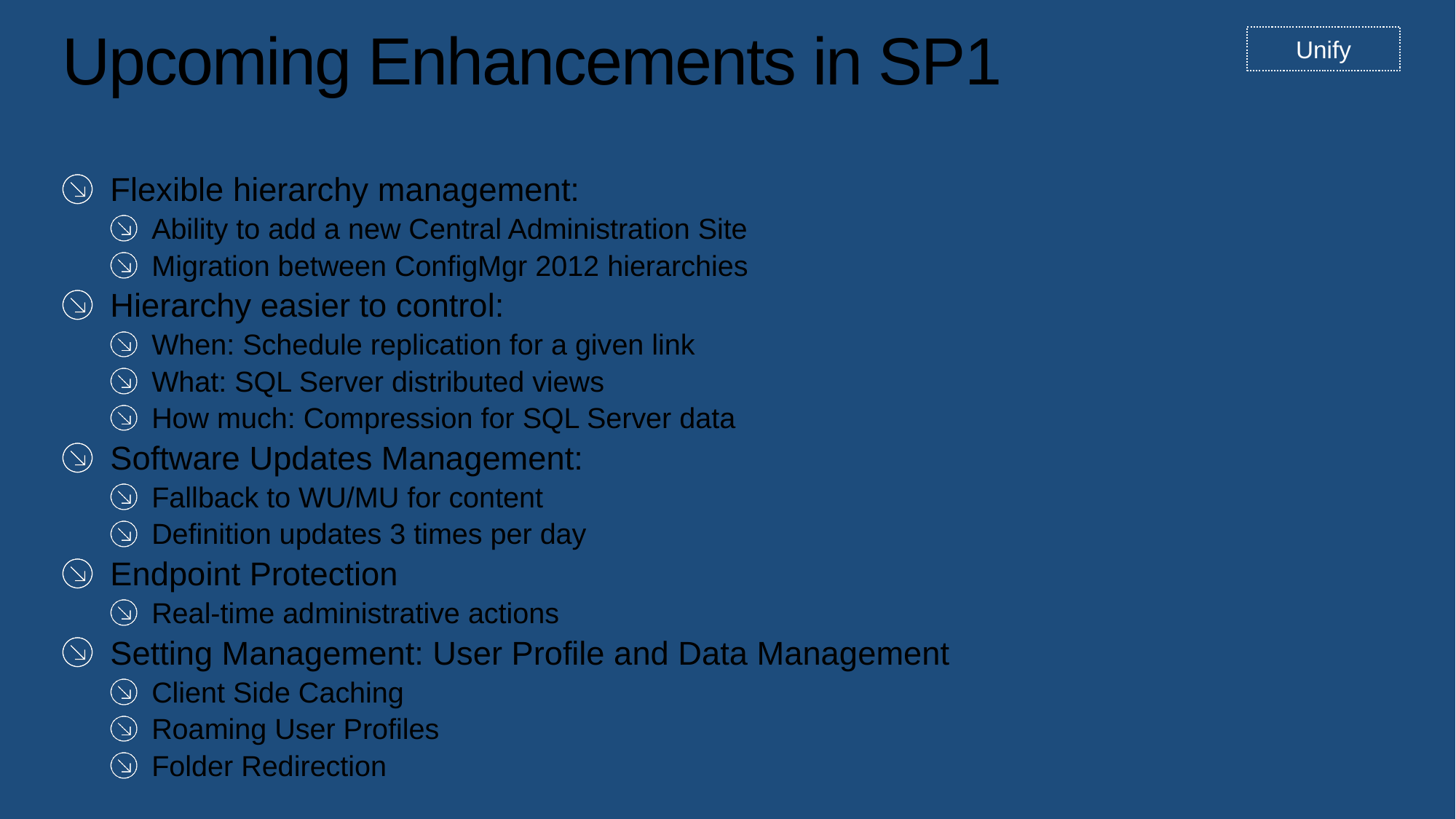

Unify
# Upcoming Enhancements in SP1
Flexible hierarchy management:
Ability to add a new Central Administration Site
Migration between ConfigMgr 2012 hierarchies
Hierarchy easier to control:
When: Schedule replication for a given link
What: SQL Server distributed views
How much: Compression for SQL Server data
Software Updates Management:
Fallback to WU/MU for content
Definition updates 3 times per day
Endpoint Protection
Real-time administrative actions
Setting Management: User Profile and Data Management
Client Side Caching
Roaming User Profiles
Folder Redirection